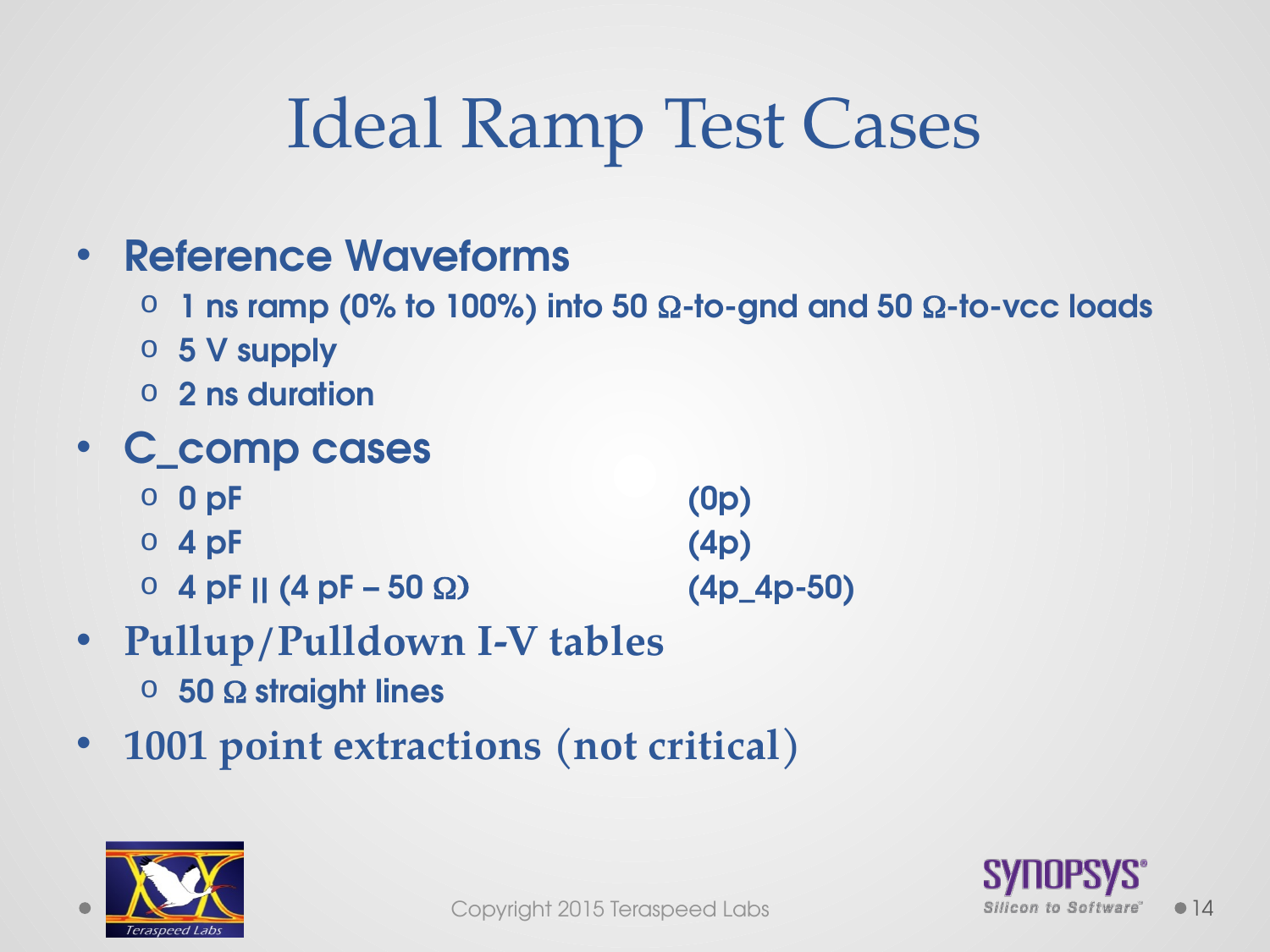

# Ideal Ramp Test Cases
Reference Waveforms
1 ns ramp (0% to 100%) into 50 Ω-to-gnd and 50 Ω-to-vcc loads
5 V supply
2 ns duration
C_comp cases
0 pF				(0p)
4 pF 				(4p)
4 pF || (4 pF – 50 Ω)	 	(4p_4p-50)
Pullup/Pulldown I-V tables
50 Ω straight lines
1001 point extractions (not critical)
14
Copyright 2015 Teraspeed Labs